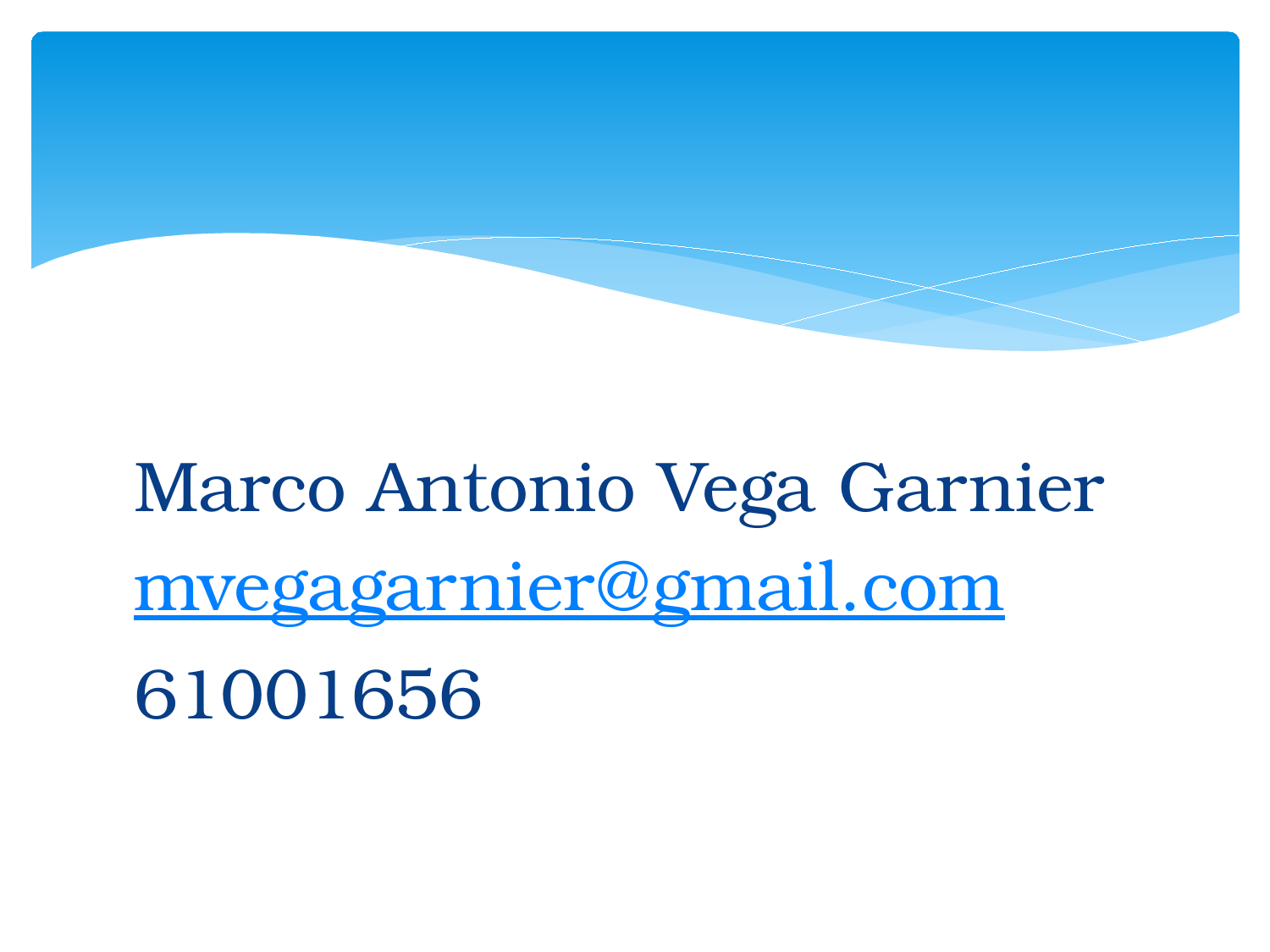

#

Marco Antonio Vega Garnier
mvegagarnier@gmail.com
61001656